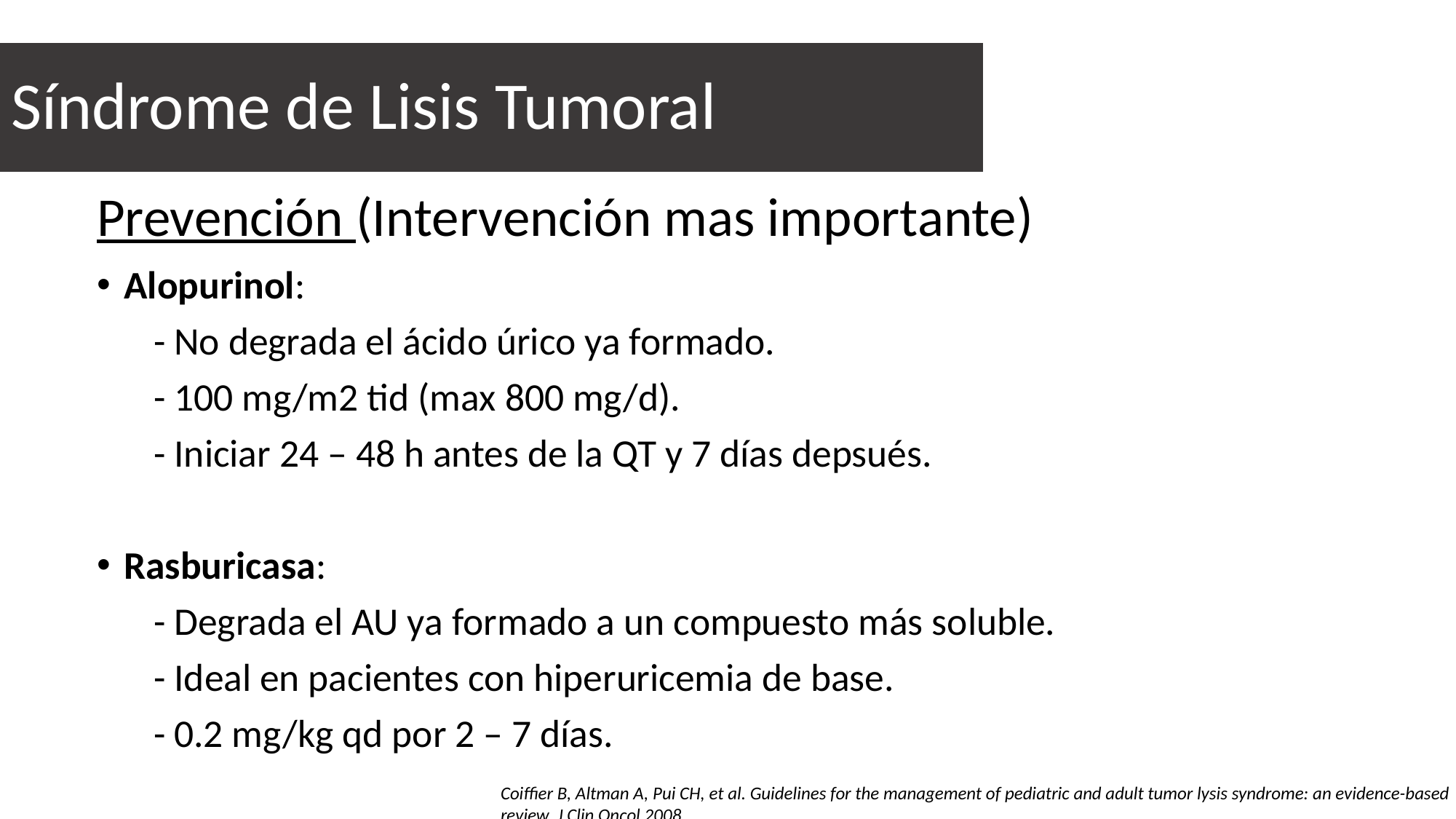

Síndrome de Lisis Tumoral
# Prevención (Intervención mas importante)
Alopurinol:
     - No degrada el ácido úrico ya formado.
     - 100 mg/m2 tid (max 800 mg/d).
     - Iniciar 24 – 48 h antes de la QT y 7 días depsués.

Rasburicasa:
     - Degrada el AU ya formado a un compuesto más soluble.
     - Ideal en pacientes con hiperuricemia de base.
     - 0.2 mg/kg qd por 2 – 7 días.
Coiffier B, Altman A, Pui CH, et al. Guidelines for the management of pediatric and adult tumor lysis syndrome: an evidence-based review. J Clin Oncol 2008